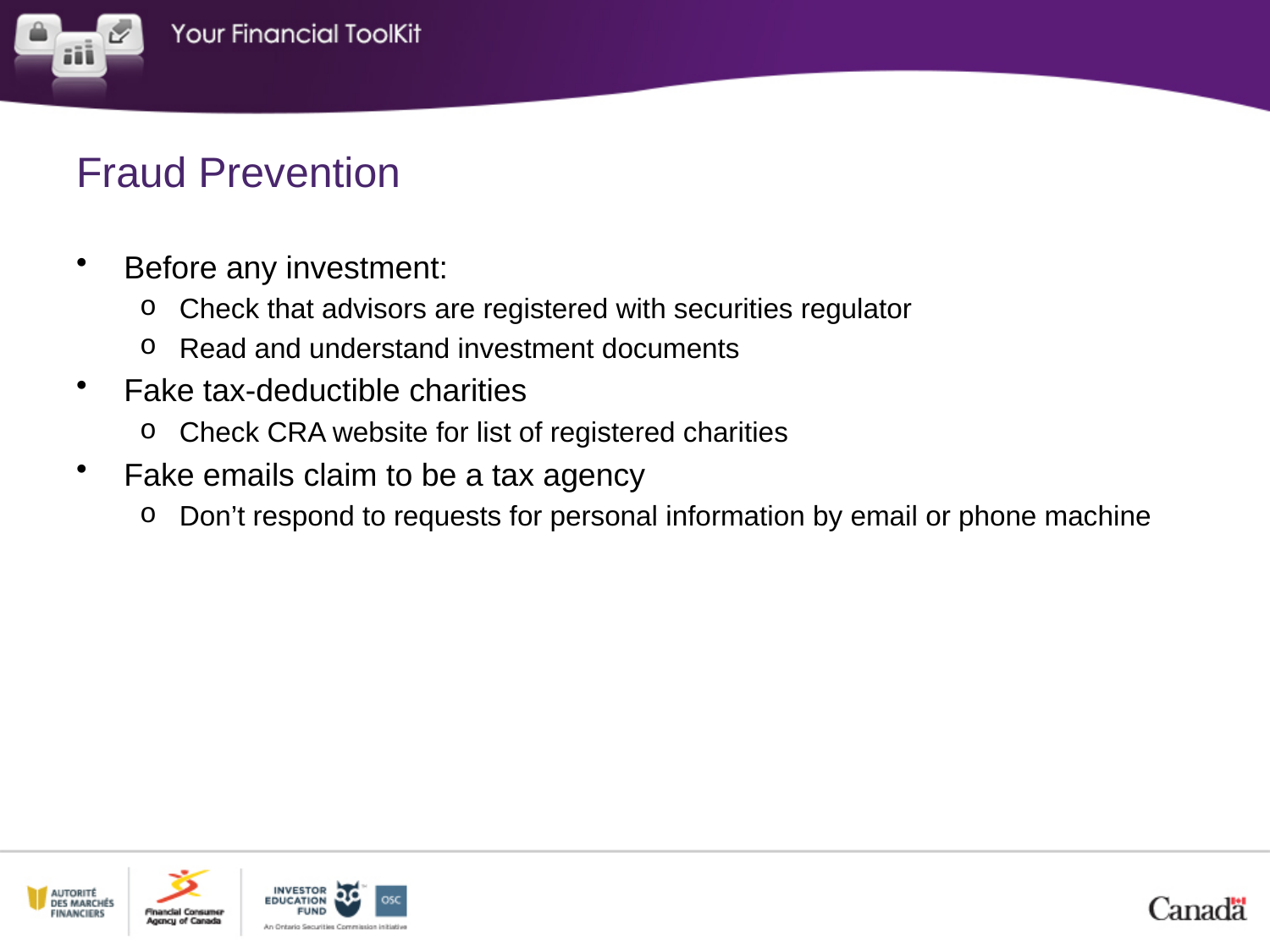

# Fraud Prevention
Before any investment:
Check that advisors are registered with securities regulator
Read and understand investment documents
Fake tax-deductible charities
Check CRA website for list of registered charities
Fake emails claim to be a tax agency
Don’t respond to requests for personal information by email or phone machine